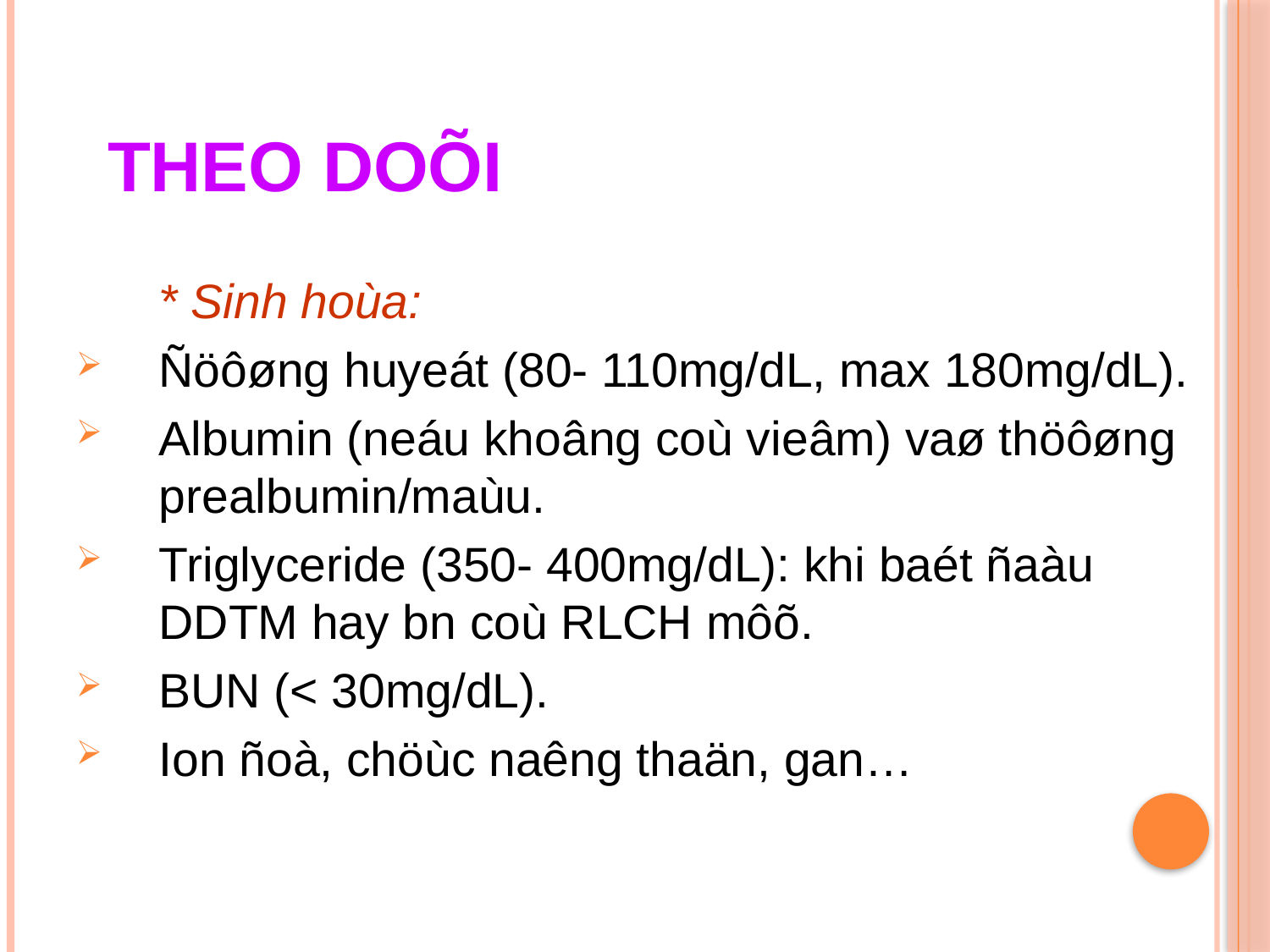

# Theo doõi
	* Sinh hoùa:
Ñöôøng huyeát (80- 110mg/dL, max 180mg/dL).
Albumin (neáu khoâng coù vieâm) vaø thöôøng prealbumin/maùu.
Triglyceride (350- 400mg/dL): khi baét ñaàu DDTM hay bn coù RLCH môõ.
BUN (< 30mg/dL).
Ion ñoà, chöùc naêng thaän, gan…